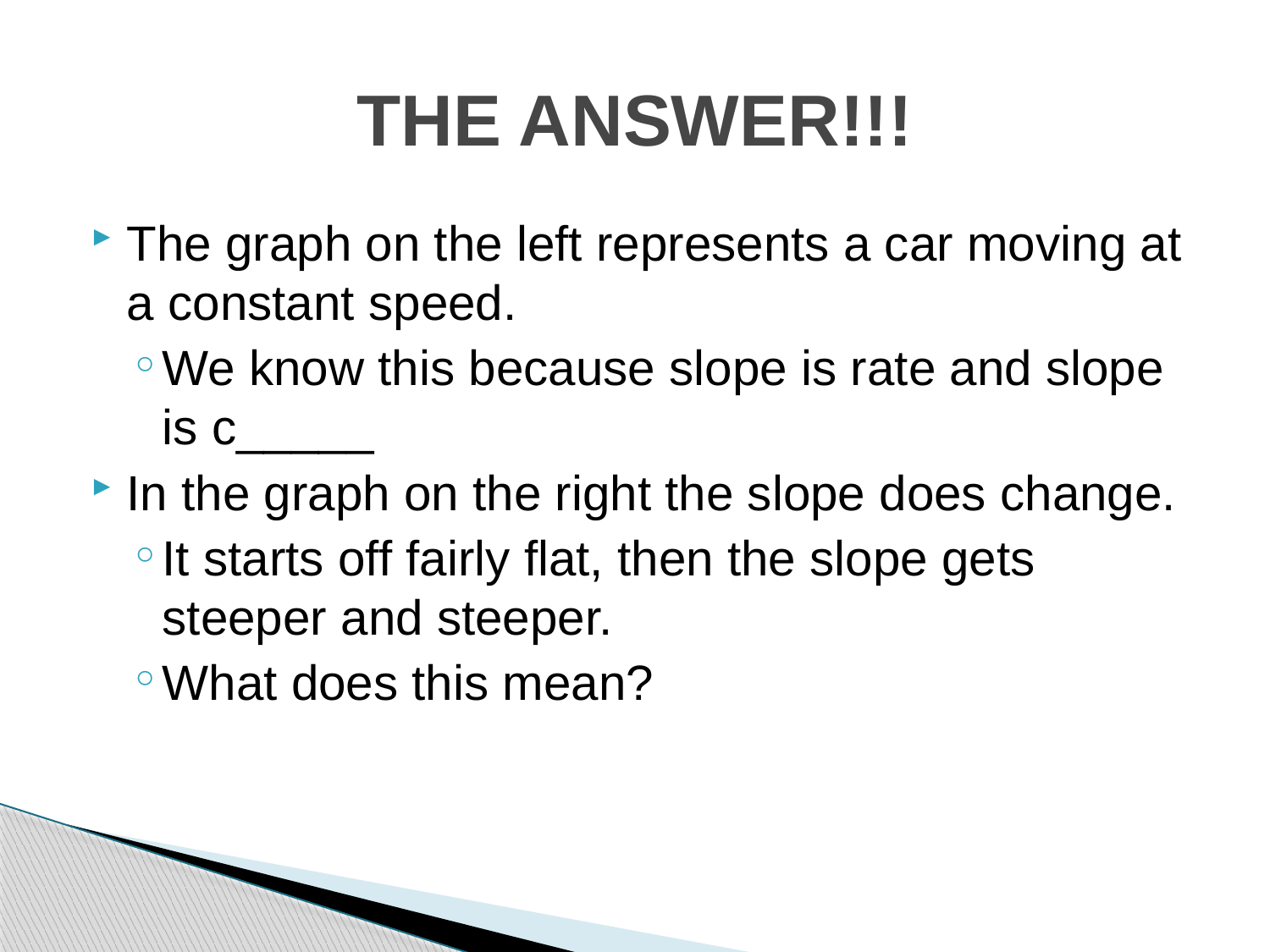

# THE ANSWER!!!
The graph on the left represents a car moving at a constant speed.
We know this because slope is rate and slope is c_____
In the graph on the right the slope does change.
It starts off fairly flat, then the slope gets steeper and steeper.
What does this mean?